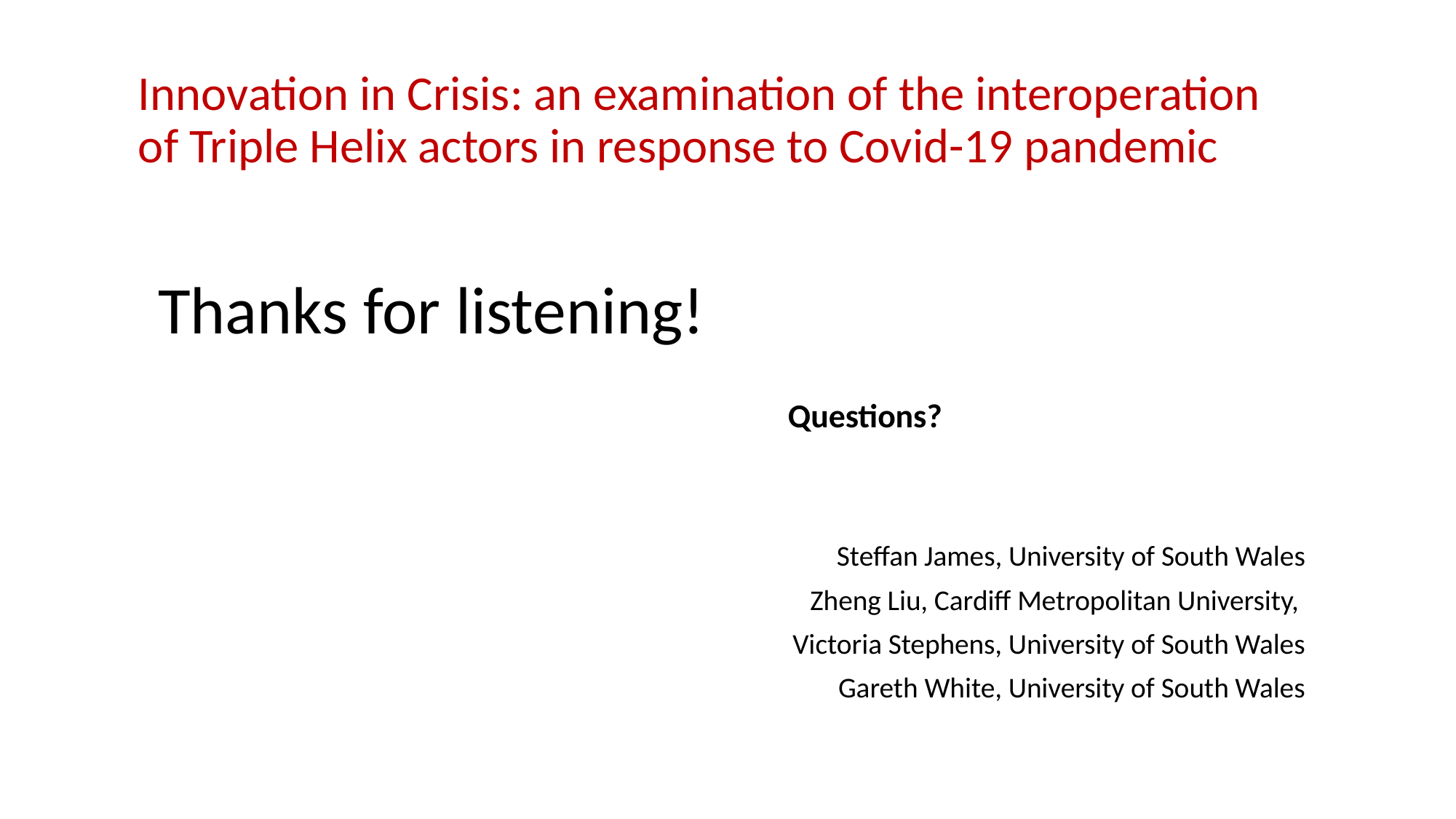

# Innovation in Crisis: an examination of the interoperation of Triple Helix actors in response to Covid-19 pandemic
Thanks for listening!
Questions?
Steffan James, University of South Wales
Zheng Liu, Cardiff Metropolitan University,
Victoria Stephens, University of South Wales
Gareth White, University of South Wales